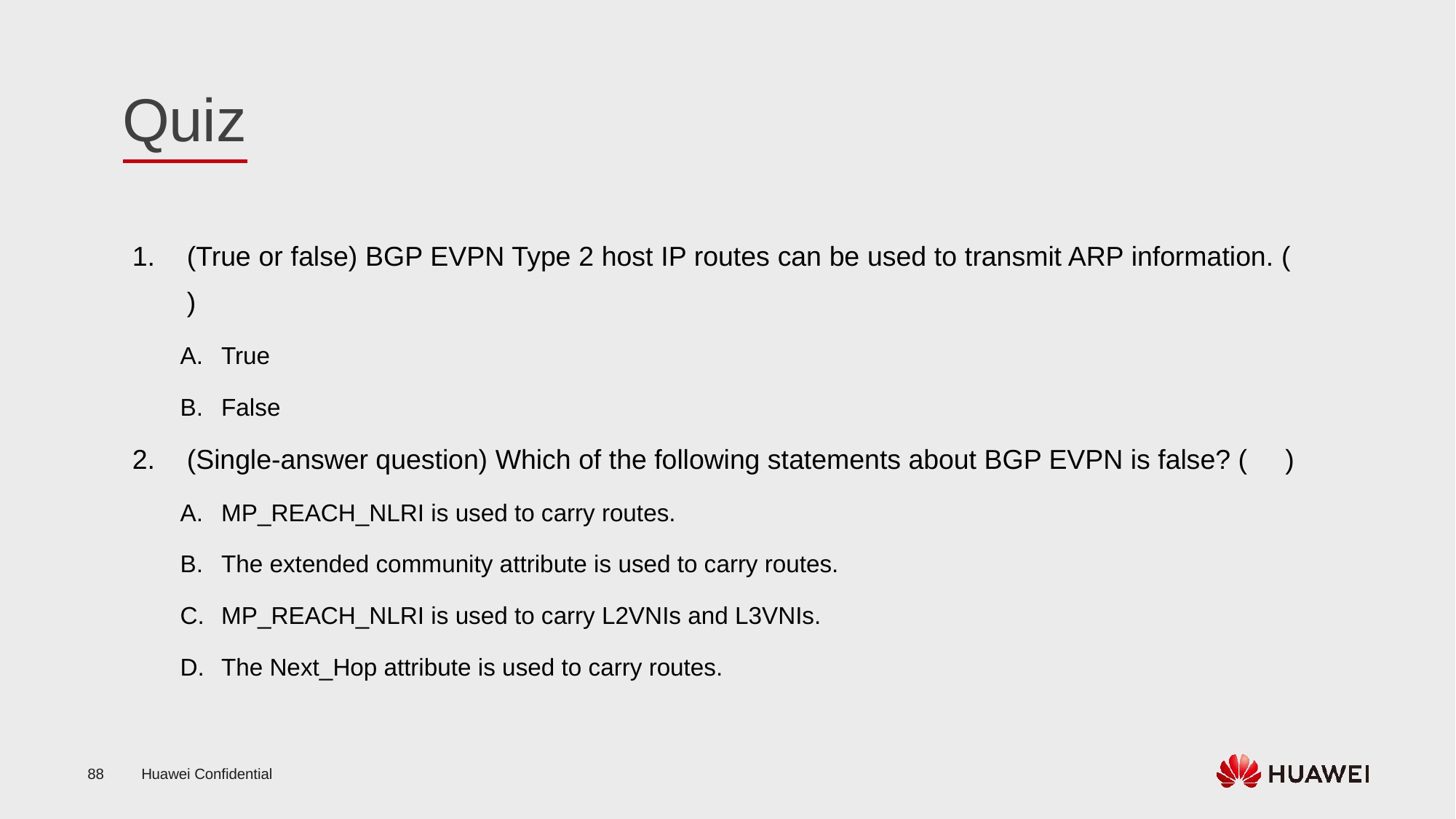

(True or false) BGP EVPN Type 2 host IP routes can be used to transmit ARP information. (     )
True
False
(Single-answer question) Which of the following statements about BGP EVPN is false? (     )
MP_REACH_NLRI is used to carry routes.
The extended community attribute is used to carry routes.
MP_REACH_NLRI is used to carry L2VNIs and L3VNIs.
The Next_Hop attribute is used to carry routes.